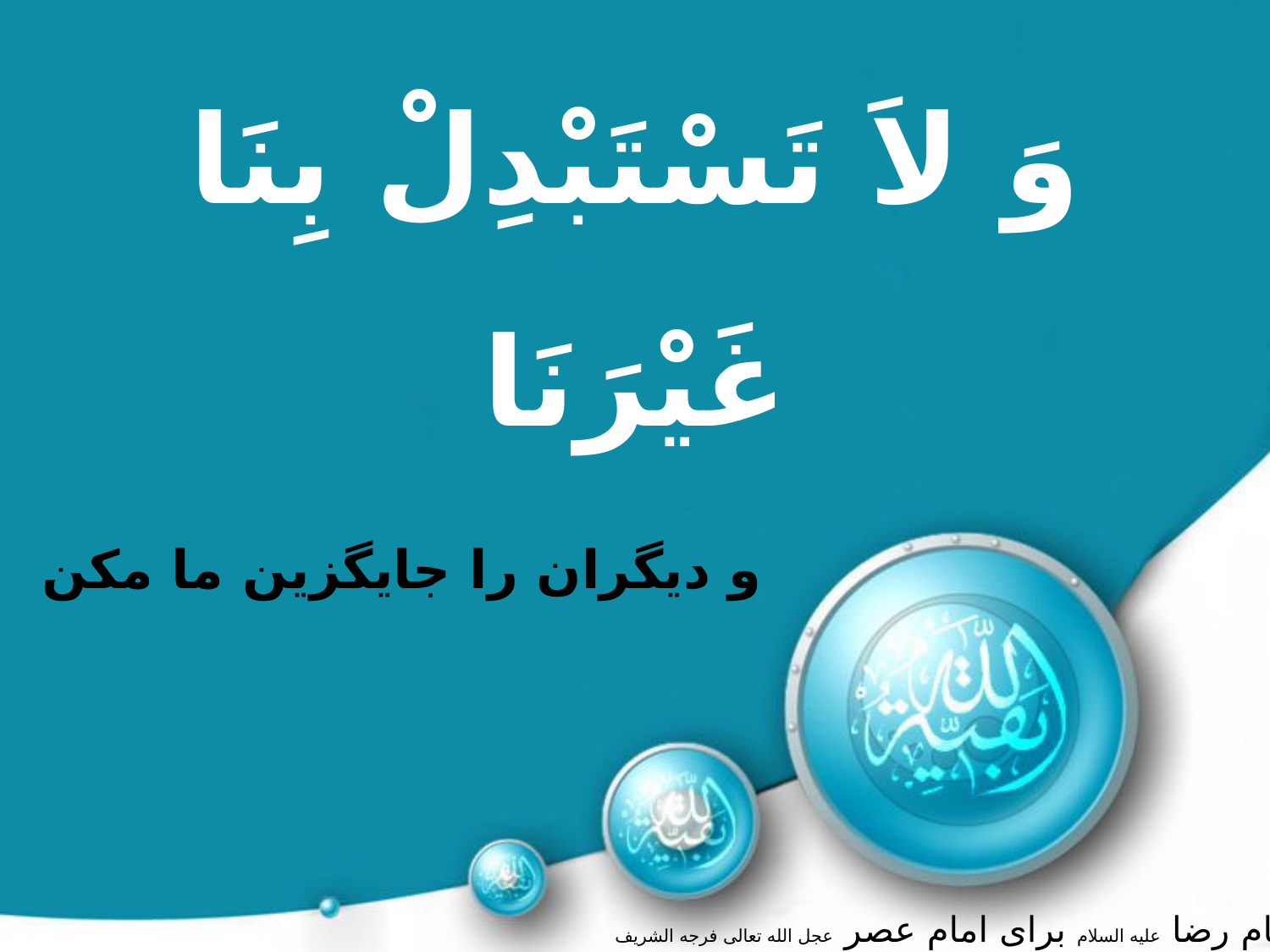

وَ لاَ تَسْتَبْدِلْ بِنَا غَيْرَنَا
و دیگران را جایگزین ما مکن